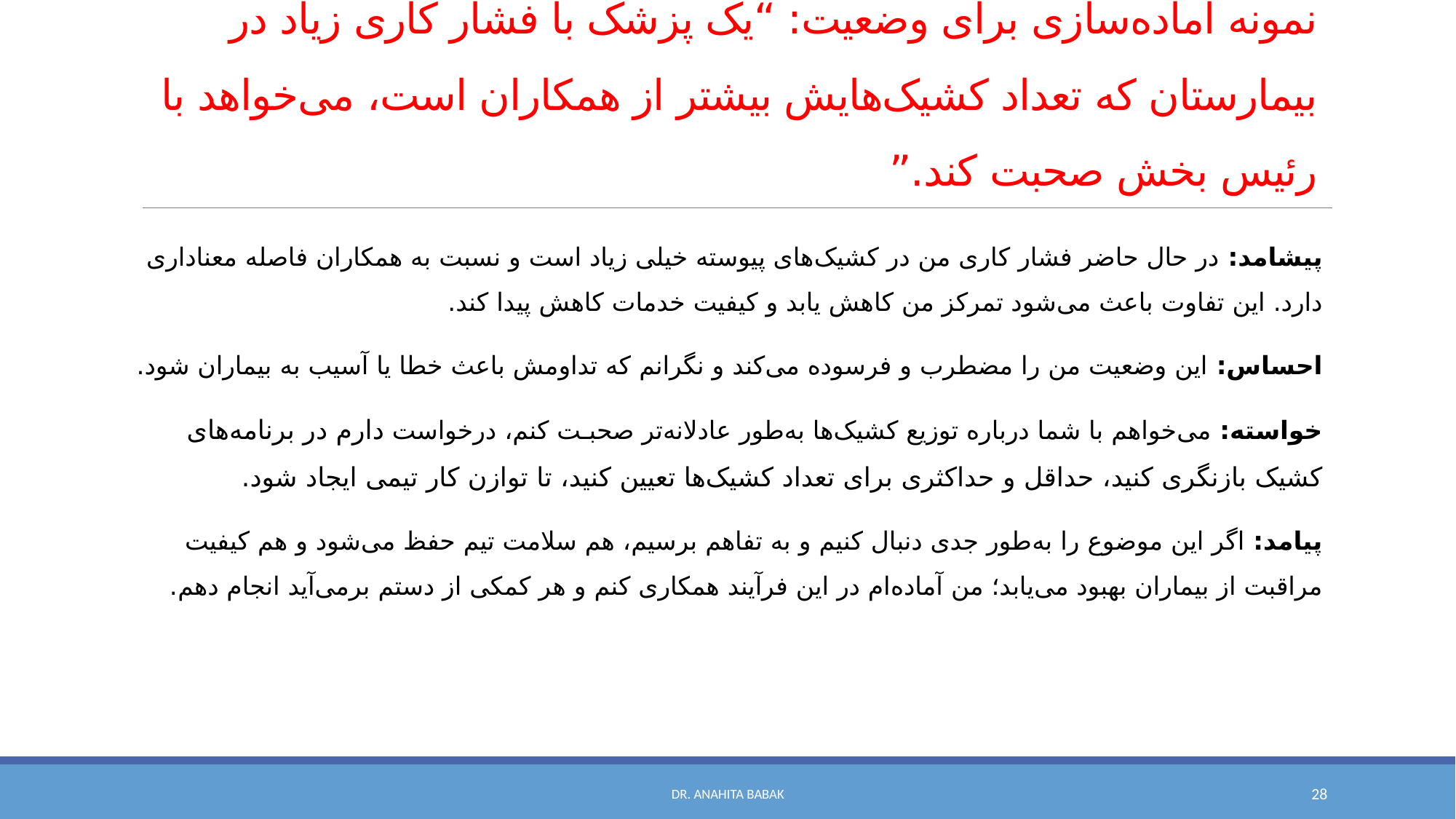

# نمونه آماده‌سازی برای وضعیت: “یک پزشک با فشار کاری زیاد در بیمارستان که تعداد کشیک‌هایش بیشتر از همکاران است، می‌خواهد با رئیس بخش صحبت کند.”
پیشامد: در حال حاضر فشار کاری من در کشیک‌های پیوسته خیلی زیاد است و نسبت به همکاران فاصله معناداری دارد. این تفاوت باعث می‌شود تمرکز من کاهش یابد و کیفیت خدمات کاهش پیدا کند.
احساس: این وضعیت من را مضطرب و فرسوده می‌کند و نگرانم که تداومش باعث خطا یا آسیب به بیماران شود.
خواسته: می‌خواهم با شما درباره توزیع کشیک‌ها به‌طور عادلانه‌تر صحبـت کنم، درخواست دارم در برنامه‌های کشیک بازنگری کنید، حداقل و حداکثری برای تعداد کشیک‌ها تعیین کنید، تا توازن کار تیمی ایجاد شود.
پیامد: اگر این موضوع را به‌طور جدی دنبال کنیم و به تفاهم برسیم، هم سلامت تیم حفظ می‌شود و هم کیفیت مراقبت از بیماران بهبود می‌یابد؛ من آماده‌ام در این فرآیند همکاری کنم و هر کمکی از دستم برمی‌آید انجام دهم.
Dr. Anahita Babak
28